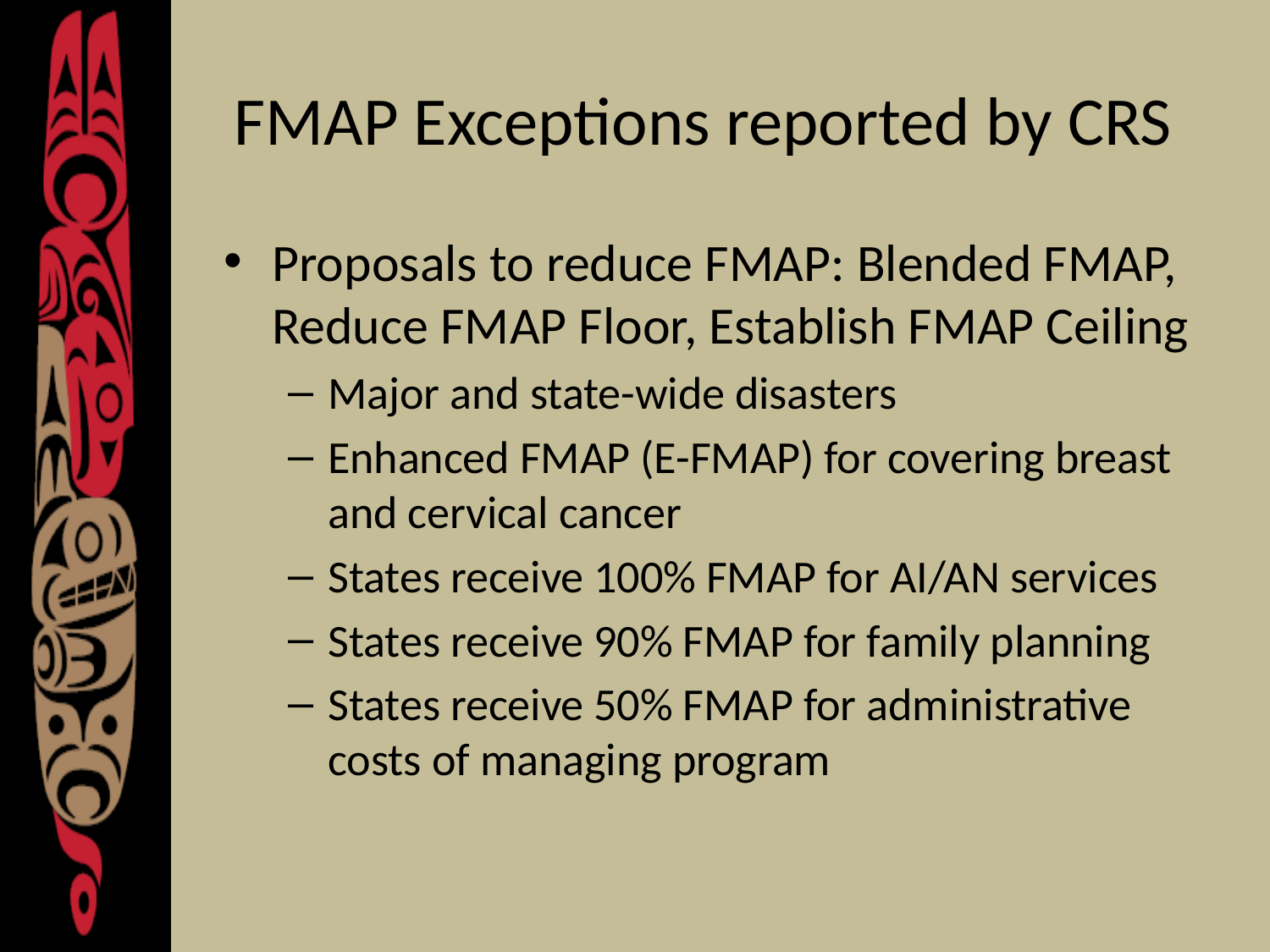

# FMAP Exceptions reported by CRS
Proposals to reduce FMAP: Blended FMAP, Reduce FMAP Floor, Establish FMAP Ceiling
Major and state-wide disasters
Enhanced FMAP (E-FMAP) for covering breast and cervical cancer
States receive 100% FMAP for AI/AN services
States receive 90% FMAP for family planning
States receive 50% FMAP for administrative costs of managing program